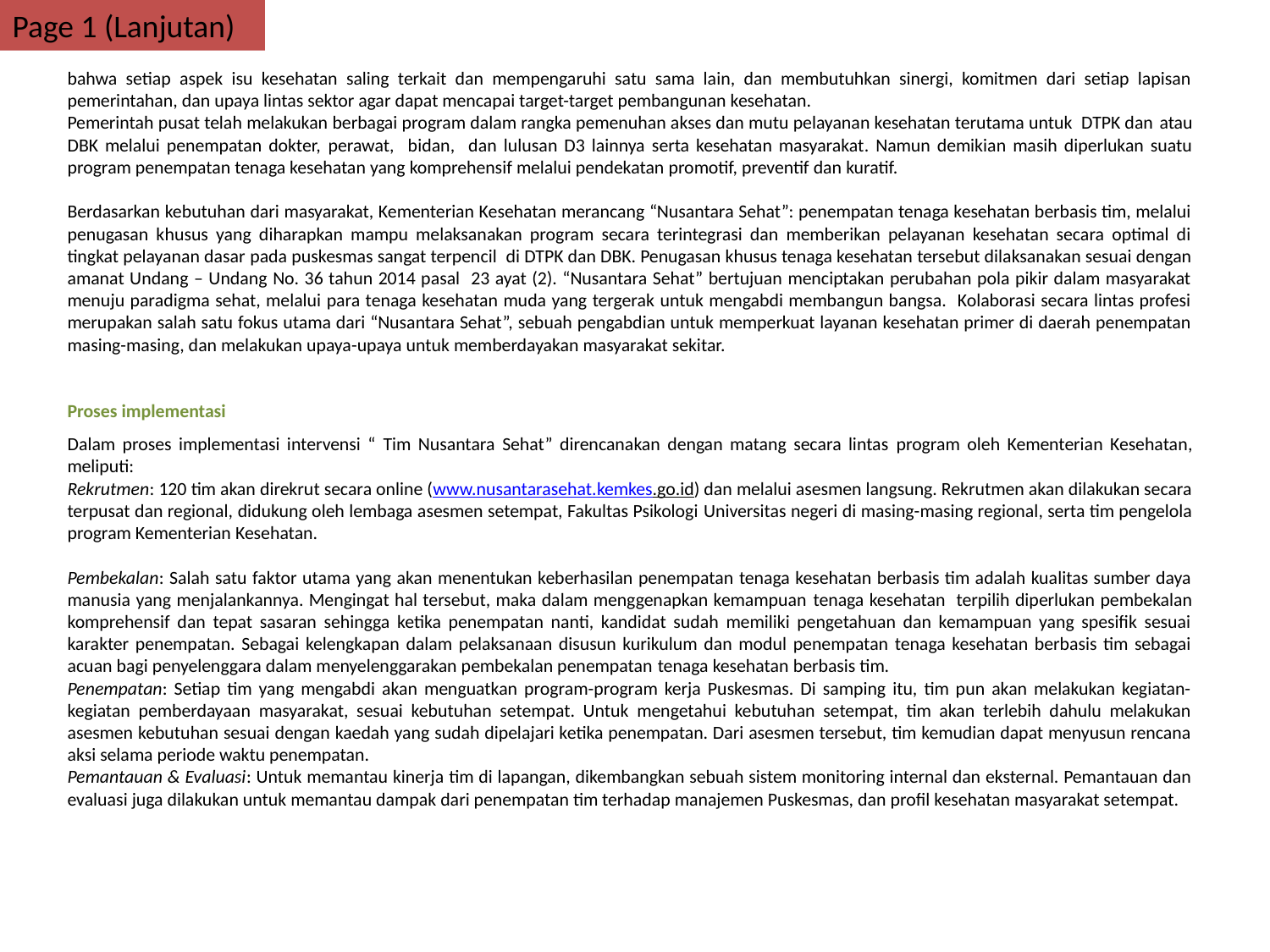

Page 1 (Lanjutan)
bahwa setiap aspek isu kesehatan saling terkait dan mempengaruhi satu sama lain, dan membutuhkan sinergi, komitmen dari setiap lapisan pemerintahan, dan upaya lintas sektor agar dapat mencapai target-target pembangunan kesehatan.
Pemerintah pusat telah melakukan berbagai program dalam rangka pemenuhan akses dan mutu pelayanan kesehatan terutama untuk  DTPK dan atau DBK melalui penempatan dokter, perawat,  bidan,  dan lulusan D3 lainnya serta kesehatan masyarakat. Namun demikian masih diperlukan suatu program penempatan tenaga kesehatan yang komprehensif melalui pendekatan promotif, preventif dan kuratif.

Berdasarkan kebutuhan dari masyarakat, Kementerian Kesehatan merancang “Nusantara Sehat”: penempatan tenaga kesehatan berbasis tim, melalui penugasan khusus yang diharapkan mampu melaksanakan program secara terintegrasi dan memberikan pelayanan kesehatan secara optimal di tingkat pelayanan dasar pada puskesmas sangat terpencil  di DTPK dan DBK. Penugasan khusus tenaga kesehatan tersebut dilaksanakan sesuai dengan amanat Undang – Undang No. 36 tahun 2014 pasal  23 ayat (2). “Nusantara Sehat” bertujuan menciptakan perubahan pola pikir dalam masyarakat menuju paradigma sehat, melalui para tenaga kesehatan muda yang tergerak untuk mengabdi membangun bangsa.  Kolaborasi secara lintas profesi merupakan salah satu fokus utama dari “Nusantara Sehat”, sebuah pengabdian untuk memperkuat layanan kesehatan primer di daerah penempatan masing-masing, dan melakukan upaya-upaya untuk memberdayakan masyarakat sekitar.

Proses implementasi
Dalam proses implementasi intervensi “ Tim Nusantara Sehat” direncanakan dengan matang secara lintas program oleh Kementerian Kesehatan, meliputi:
Rekrutmen: 120 tim akan direkrut secara online (www.nusantarasehat.kemkes.go.id) dan melalui asesmen langsung. Rekrutmen akan dilakukan secara terpusat dan regional, didukung oleh lembaga asesmen setempat, Fakultas Psikologi Universitas negeri di masing-masing regional, serta tim pengelola program Kementerian Kesehatan.

Pembekalan: Salah satu faktor utama yang akan menentukan keberhasilan penempatan tenaga kesehatan berbasis tim adalah kualitas sumber daya manusia yang menjalankannya. Mengingat hal tersebut, maka dalam menggenapkan kemampuan tenaga kesehatan  terpilih diperlukan pembekalan komprehensif dan tepat sasaran sehingga ketika penempatan nanti, kandidat sudah memiliki pengetahuan dan kemampuan yang spesifik sesuai karakter penempatan. Sebagai kelengkapan dalam pelaksanaan disusun kurikulum dan modul penempatan tenaga kesehatan berbasis tim sebagai acuan bagi penyelenggara dalam menyelenggarakan pembekalan penempatan tenaga kesehatan berbasis tim.
Penempatan: Setiap tim yang mengabdi akan menguatkan program-program kerja Puskesmas. Di samping itu, tim pun akan melakukan kegiatan-kegiatan pemberdayaan masyarakat, sesuai kebutuhan setempat. Untuk mengetahui kebutuhan setempat, tim akan terlebih dahulu melakukan asesmen kebutuhan sesuai dengan kaedah yang sudah dipelajari ketika penempatan. Dari asesmen tersebut, tim kemudian dapat menyusun rencana aksi selama periode waktu penempatan.
Pemantauan & Evaluasi: Untuk memantau kinerja tim di lapangan, dikembangkan sebuah sistem monitoring internal dan eksternal. Pemantauan dan evaluasi juga dilakukan untuk memantau dampak dari penempatan tim terhadap manajemen Puskesmas, dan profil kesehatan masyarakat setempat.